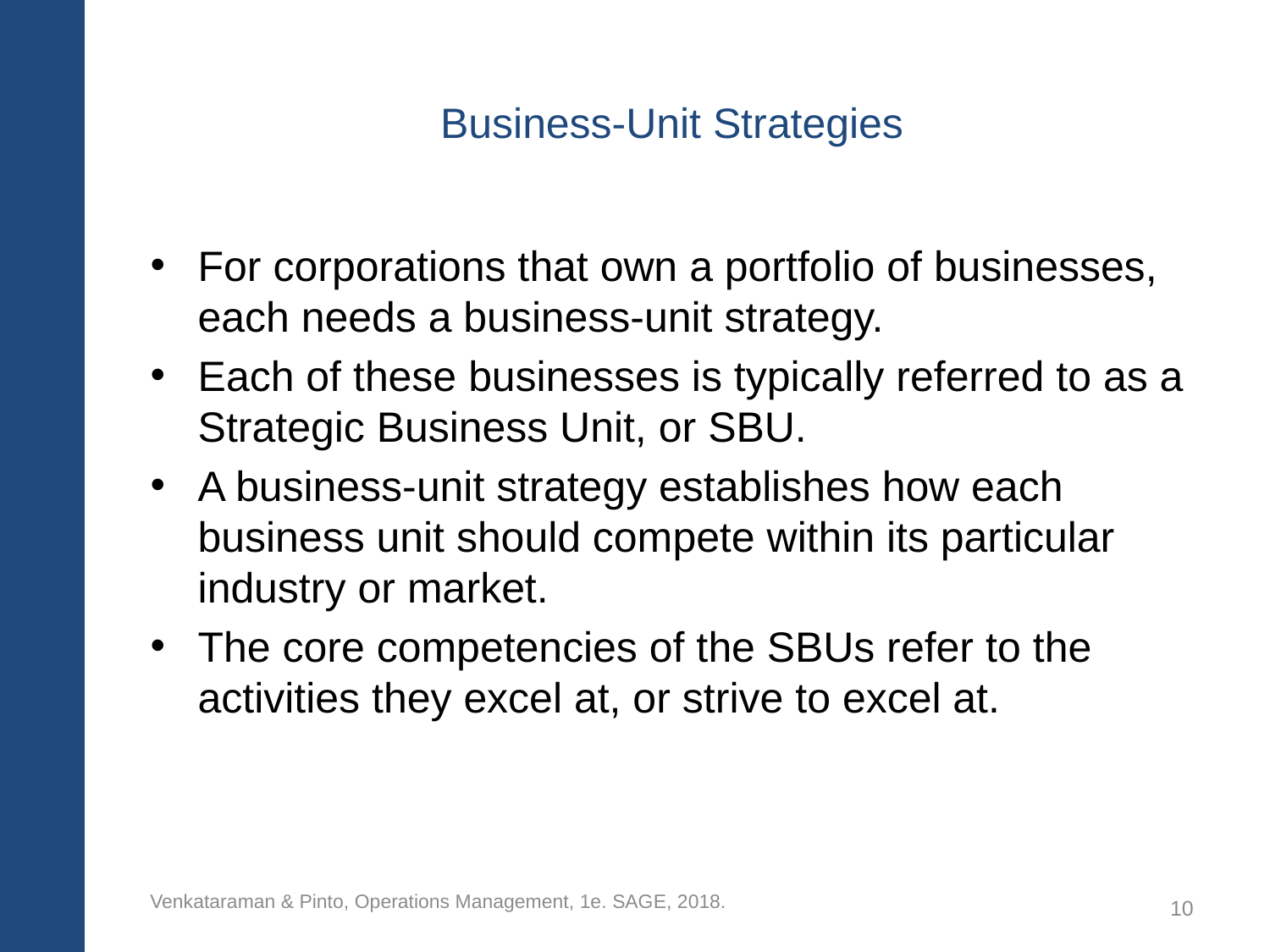

# Business-Unit Strategies
For corporations that own a portfolio of businesses, each needs a business-unit strategy.
Each of these businesses is typically referred to as a Strategic Business Unit, or SBU.
A business-unit strategy establishes how each business unit should compete within its particular industry or market.
The core competencies of the SBUs refer to the activities they excel at, or strive to excel at.
Venkataraman & Pinto, Operations Management, 1e. SAGE, 2018.
10